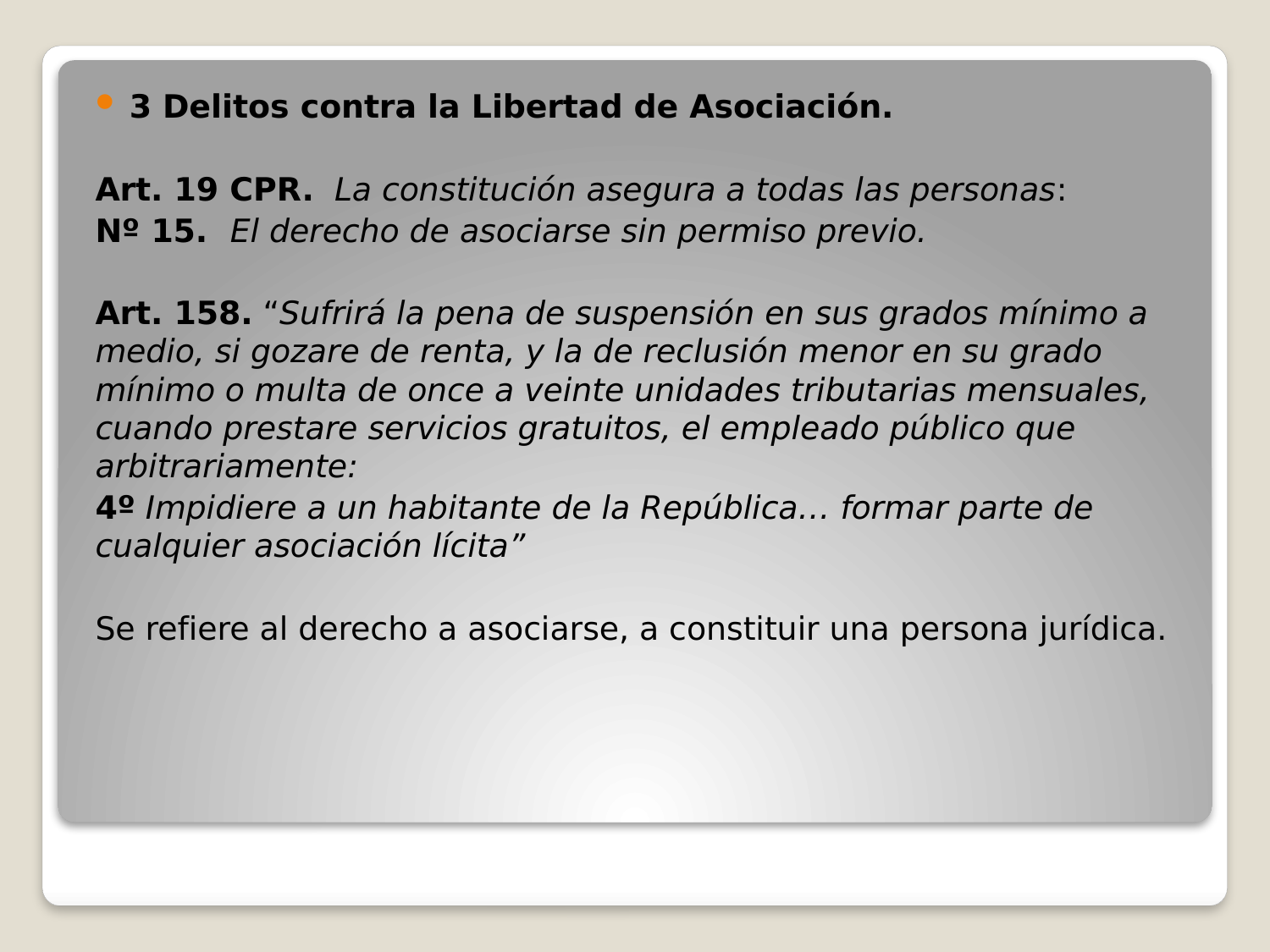

3 Delitos contra la Libertad de Asociación.

Art. 19 CPR.  La constitución asegura a todas las personas:
Nº 15.  El derecho de asociarse sin permiso previo.

Art. 158. “Sufrirá la pena de suspensión en sus grados mínimo a medio, si gozare de renta, y la de reclusión menor en su grado mínimo o multa de once a veinte unidades tributarias mensuales, cuando prestare servicios gratuitos, el empleado público que arbitrariamente:
4º Impidiere a un habitante de la República… formar parte de cualquier asociación lícita”

Se refiere al derecho a asociarse, a constituir una persona jurídica.

#